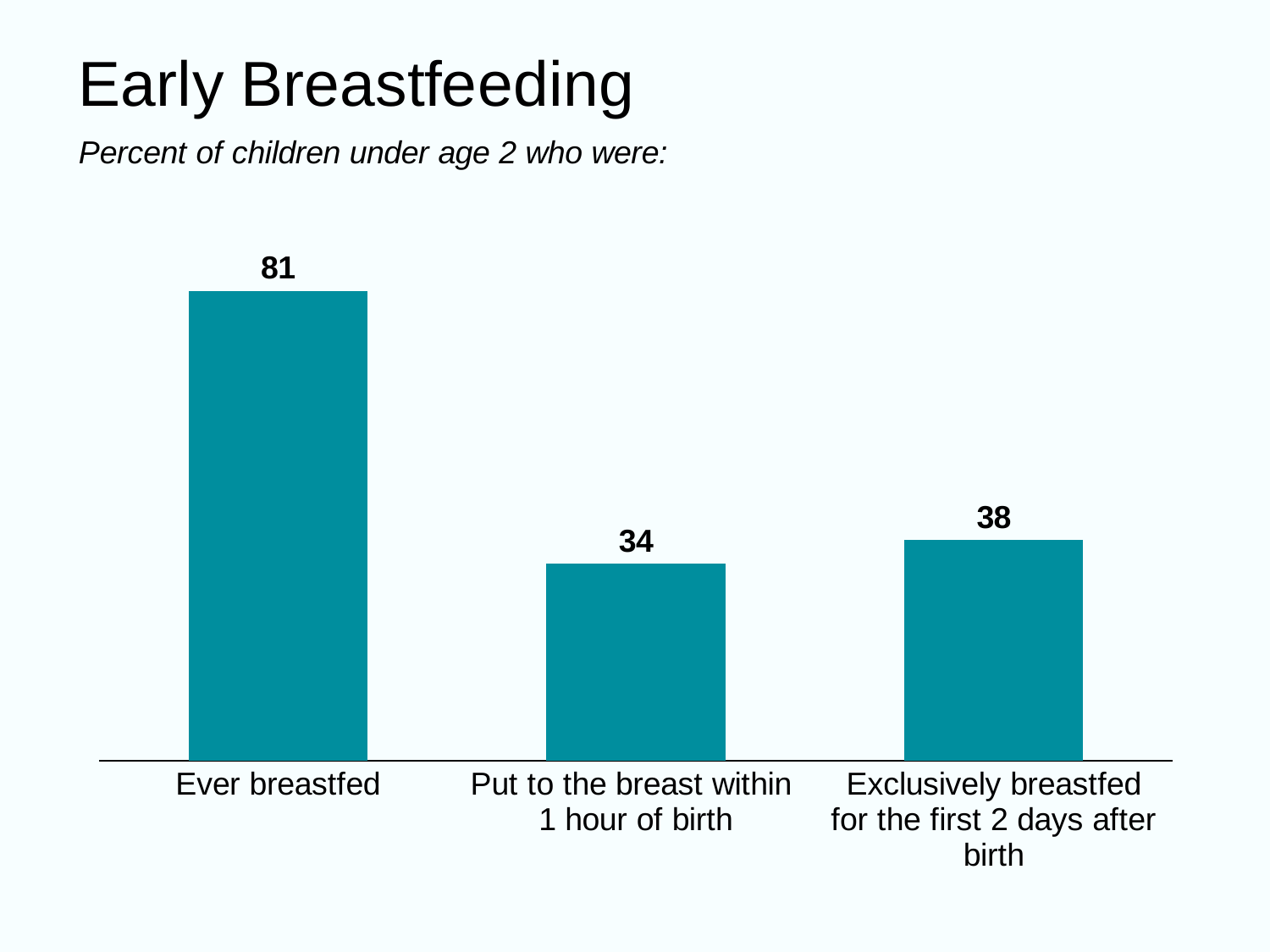

### Chart

| Category | Column1 |
|---|---|
| Ever breastfed | 81.0 |
| Put to the breast within
1 hour of birth | 34.0 |
| Exclusively breastfed for the first 2 days after birth | 38.0 |